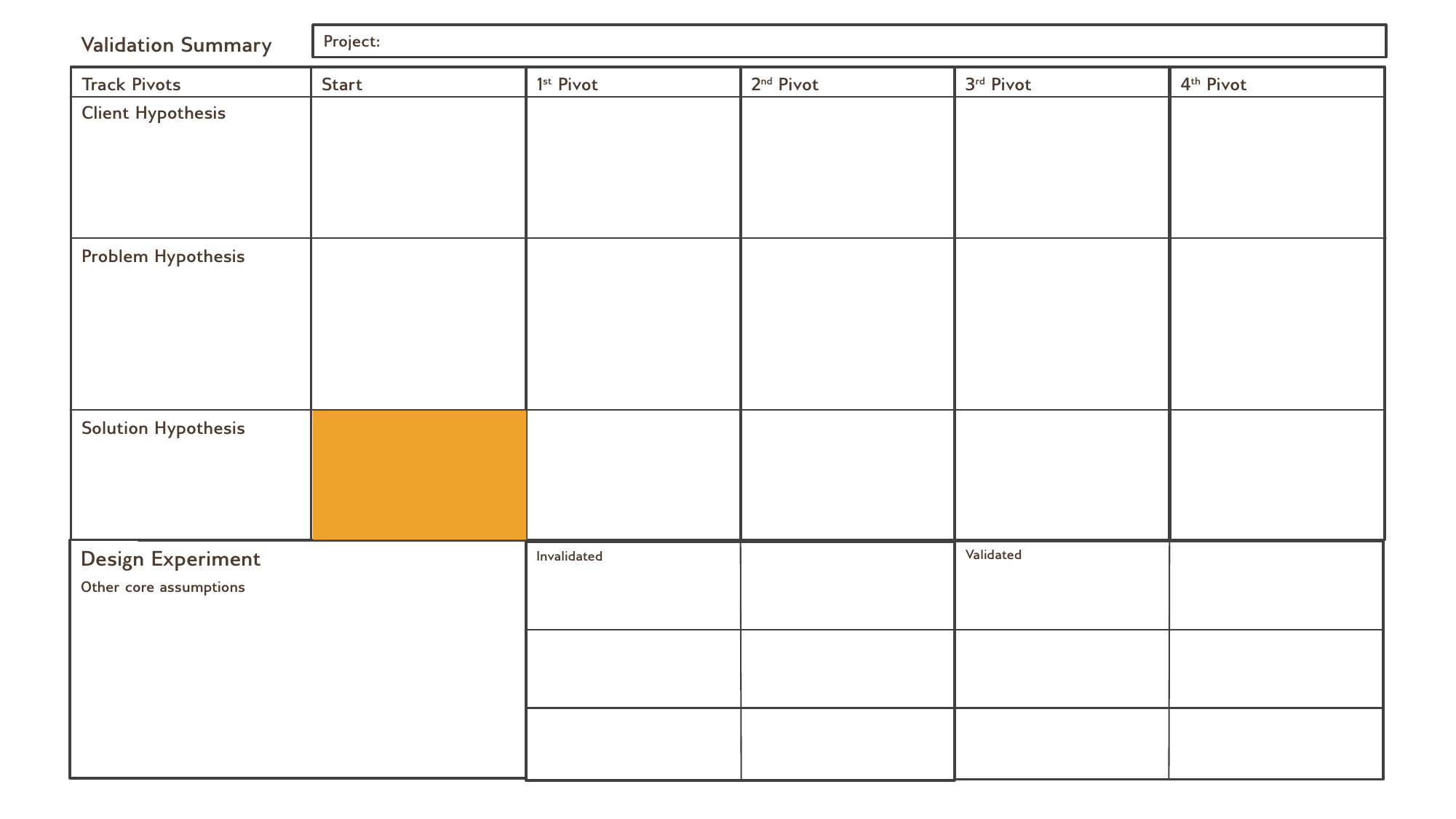

Project:
Validation Summary
Track Pivots
Client Hypothesis

Problem Hypothesis

Solution Hypothesis
Start

1st Pivot

2nd Pivot
3rd Pivot
4th Pivot

Design Experiment
Other core assumptions
Validated
Invalidated